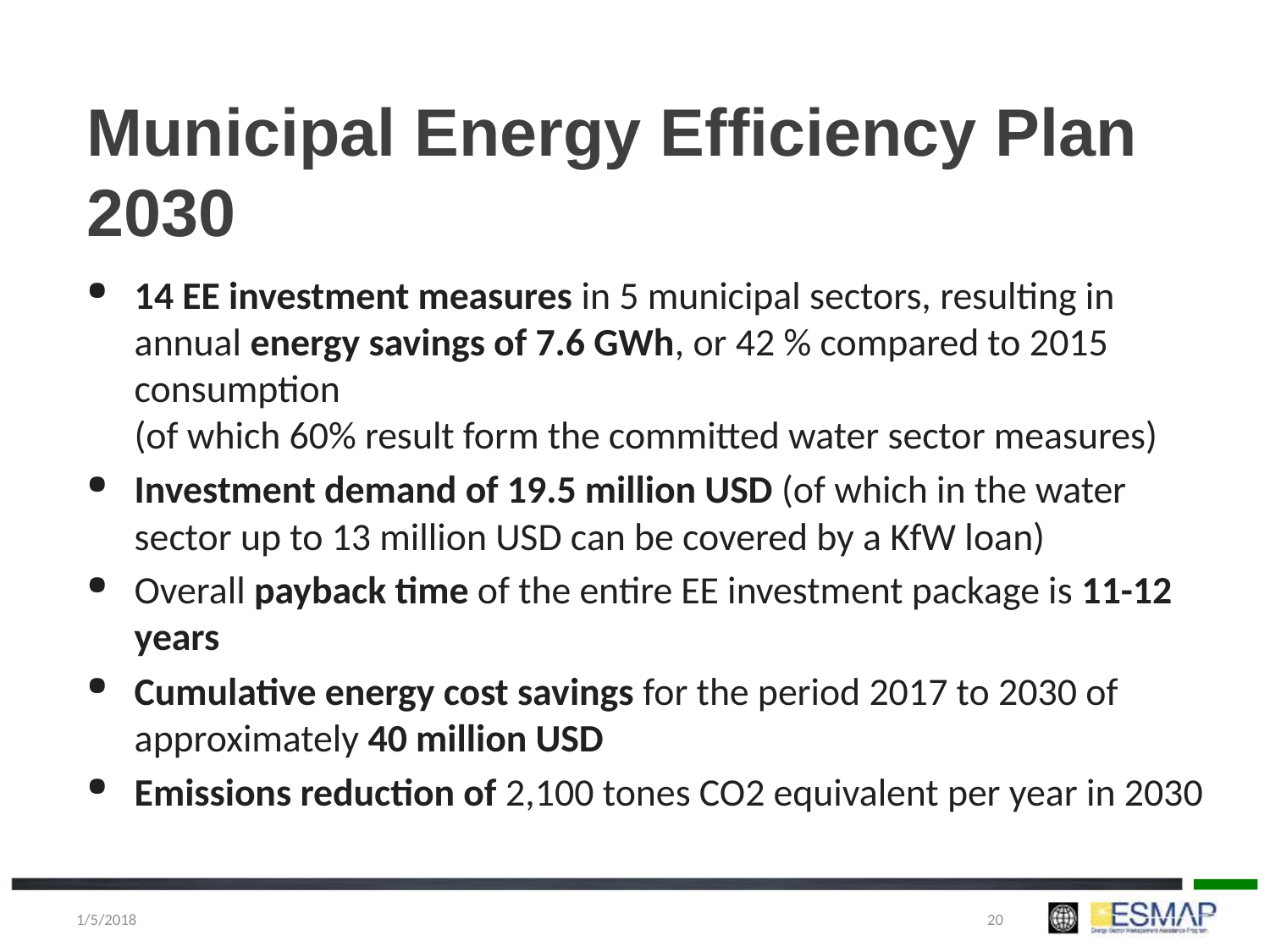

# Municipal Energy Efficiency Plan 2030
14 EE investment measures in 5 municipal sectors, resulting in annual energy savings of 7.6 GWh, or 42 % compared to 2015 consumption
(of which 60% result form the committed water sector measures)
Investment demand of 19.5 million USD (of which in the water sector up to 13 million USD can be covered by a KfW loan)
Overall payback time of the entire EE investment package is 11-12 years
Cumulative energy cost savings for the period 2017 to 2030 of approximately 40 million USD
Emissions reduction of 2,100 tones CO2 equivalent per year in 2030

1/5/2018
20